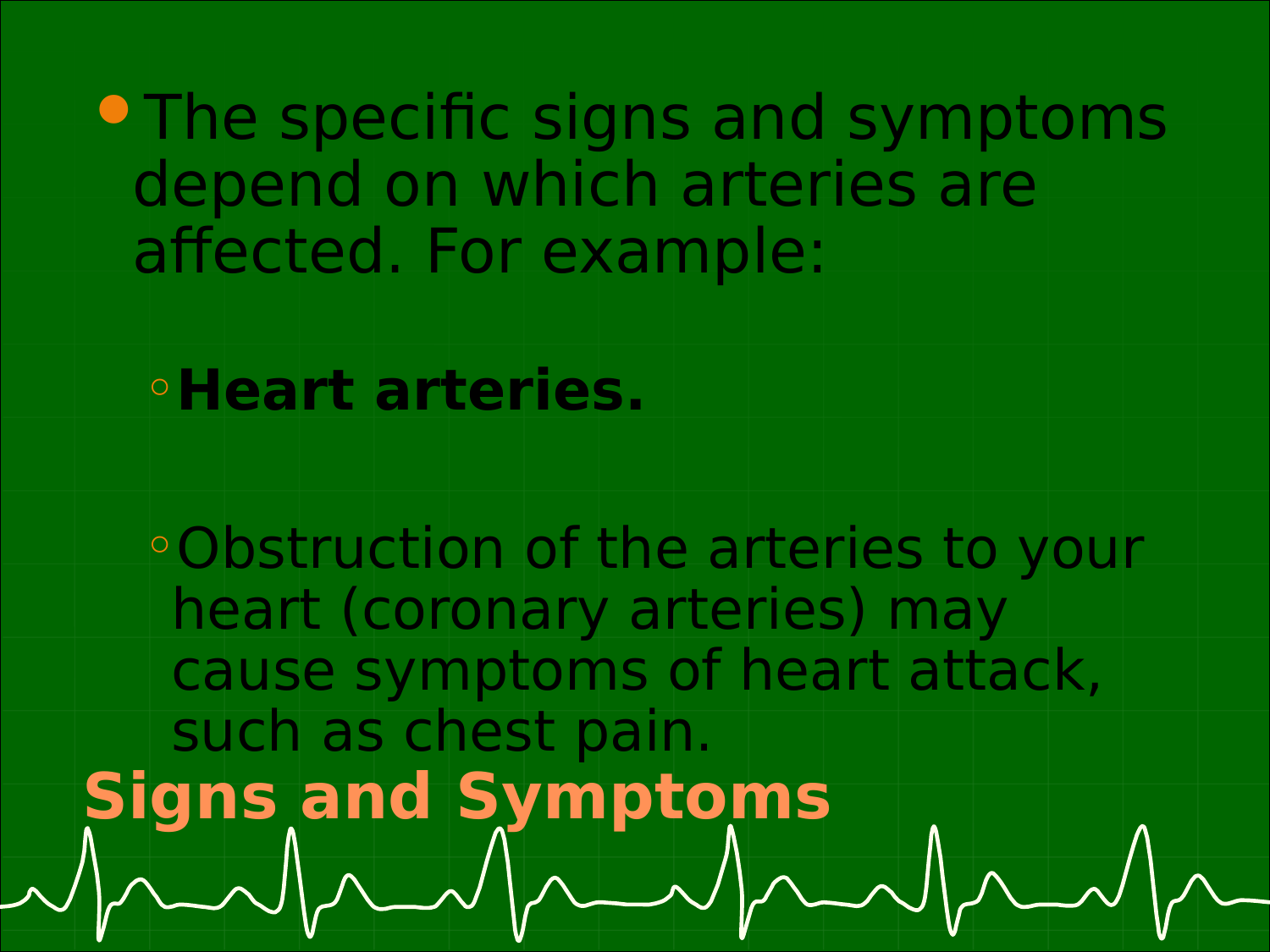

The specific signs and symptoms depend on which arteries are affected. For example:

Heart arteries.

Obstruction of the arteries to your heart (coronary arteries) may cause symptoms of heart attack, such as chest pain.

# Signs and Symptoms